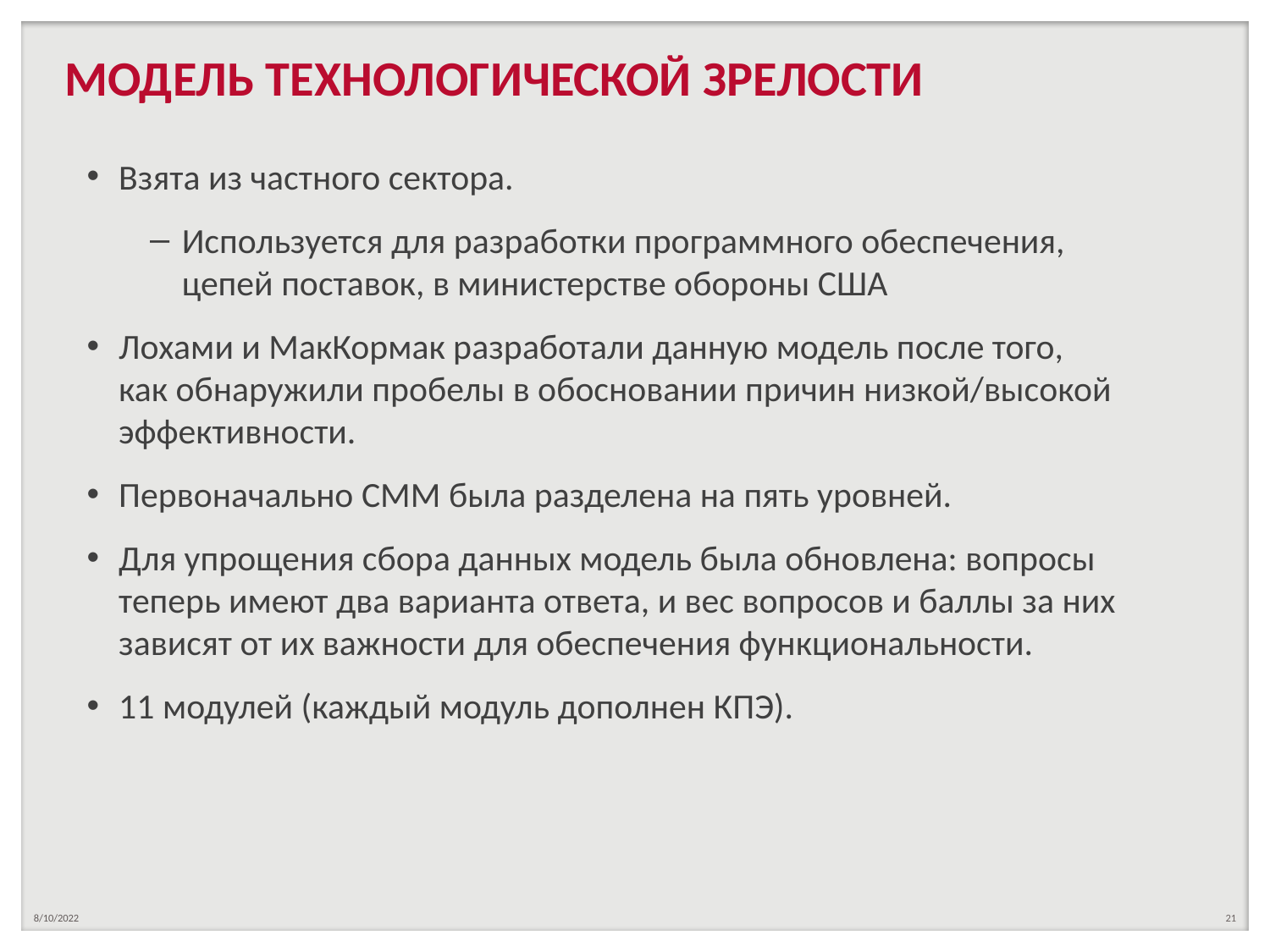

# МОДЕЛЬ ТЕХНОЛОГИЧЕСКОЙ ЗРЕЛОСТИ
Взята из частного сектора.
Используется для разработки программного обеспечения, цепей поставок, в министерстве обороны США
Лохами и МакКормак разработали данную модель после того,
как обнаружили пробелы в обосновании причин низкой/высокой эффективности.
Первоначально CMM была разделена на пять уровней.
Для упрощения сбора данных модель была обновлена: вопросы теперь имеют два варианта ответа, и вес вопросов и баллы за них зависят от их важности для обеспечения функциональности.
11 модулей (каждый модуль дополнен КПЭ).
8/10/2022
21